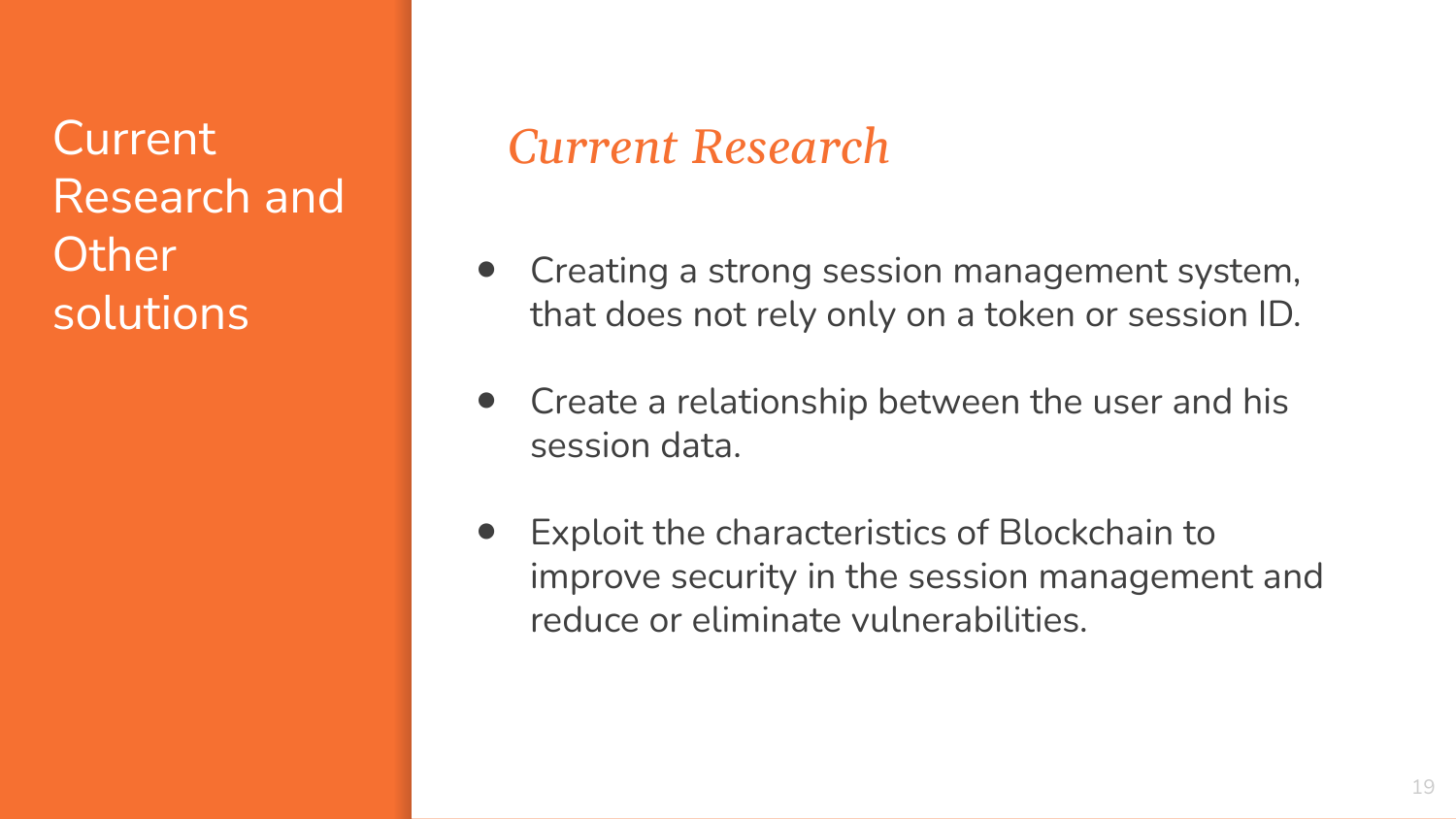

# Current Research and
Other solutions
Current Research
Creating a strong session management system, that does not rely only on a token or session ID.

Create a relationship between the user and his session data.

Exploit the characteristics of Blockchain to improve security in the session management and reduce or eliminate vulnerabilities.

19